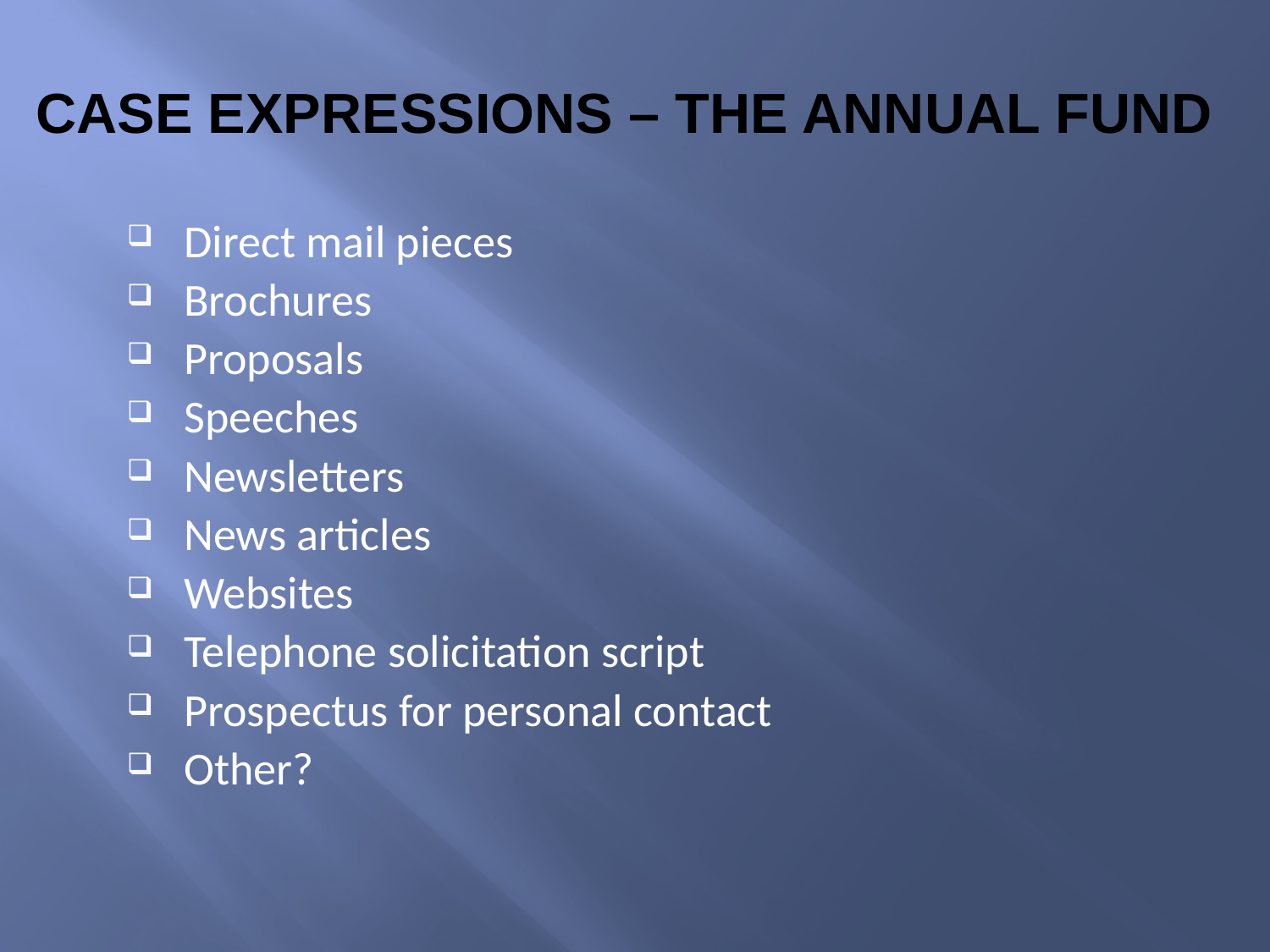

# CASE EXPRESSIONS – THE ANNUAL FUND
Direct mail pieces
Brochures
Proposals
Speeches
Newsletters
News articles
Websites
Telephone solicitation script
Prospectus for personal contact
Other?